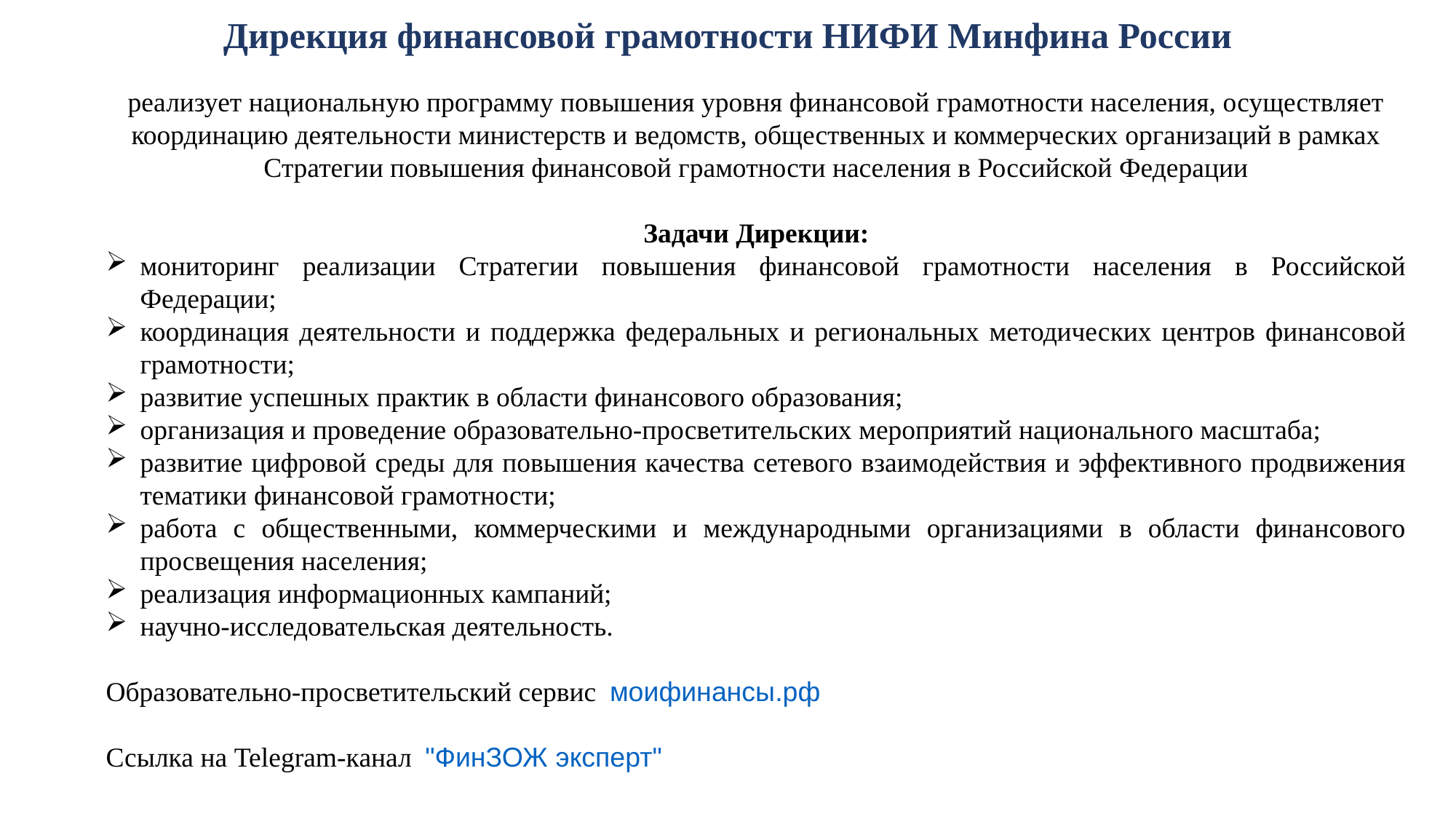

Дирекция финансовой грамотности НИФИ Минфина России
реализует национальную программу повышения уровня финансовой грамотности населения, осуществляет координацию деятельности министерств и ведомств, общественных и коммерческих организаций в рамках Стратегии повышения финансовой грамотности населения в Российской Федерации
Задачи Дирекции:
мониторинг реализации Стратегии повышения финансовой грамотности населения в Российской Федерации;
координация деятельности и поддержка федеральных и региональных методических центров финансовой грамотности;
развитие успешных практик в области финансового образования;
организация и проведение образовательно-просветительских мероприятий национального масштаба;
развитие цифровой среды для повышения качества сетевого взаимодействия и эффективного продвижения тематики финансовой грамотности;
работа с общественными, коммерческими и международными организациями в области финансового просвещения населения;
реализация информационных кампаний;
научно-исследовательская деятельность.

Образовательно-просветительский сервис  моифинансы.рф

Ссылка на Telegram-канал  "ФинЗОЖ эксперт"